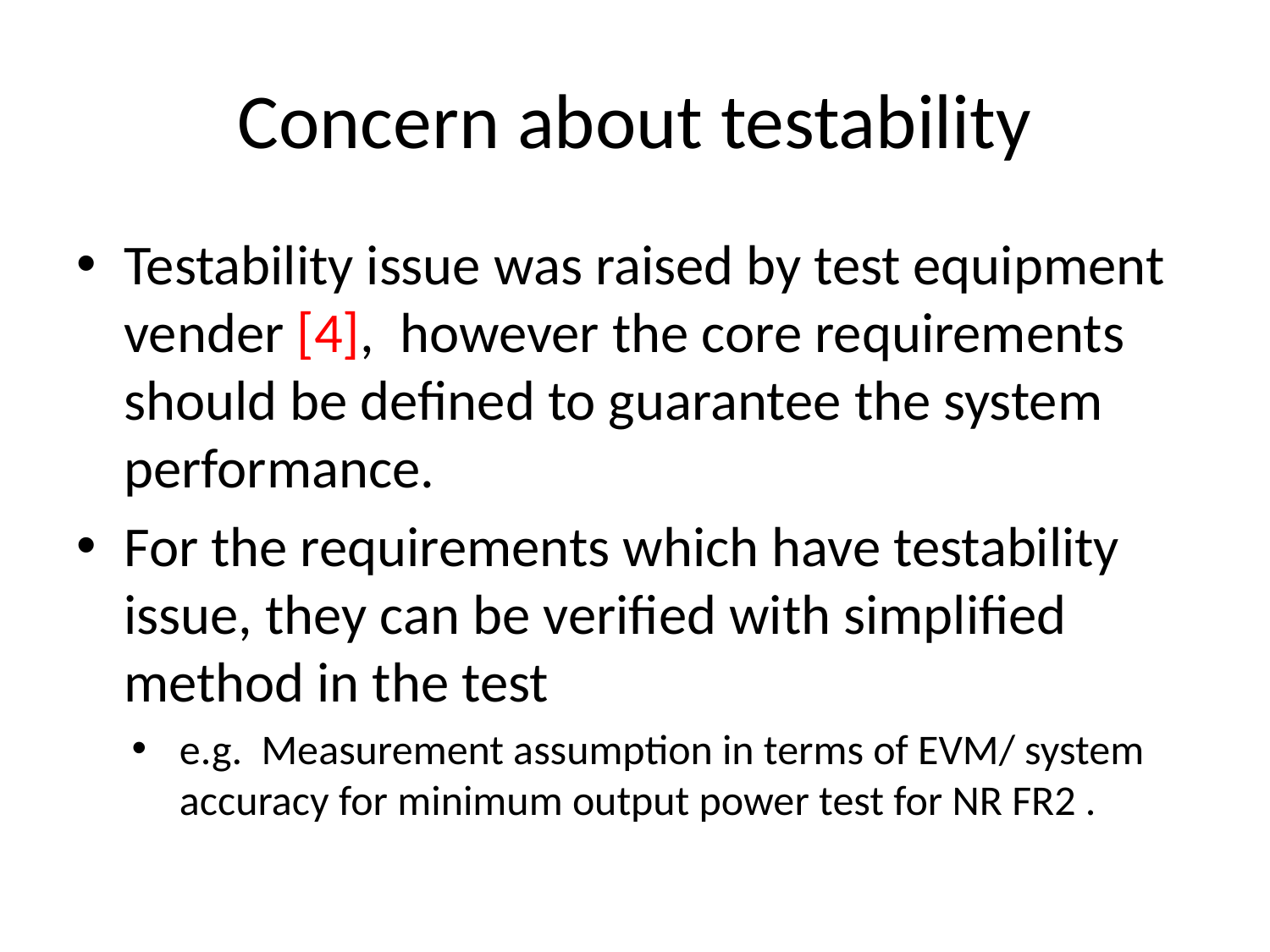

# Concern about testability
Testability issue was raised by test equipment vender [4],  however the core requirements should be defined to guarantee the system performance.
For the requirements which have testability issue, they can be verified with simplified method in the test
e.g.  Measurement assumption in terms of EVM/ system accuracy for minimum output power test for NR FR2 .